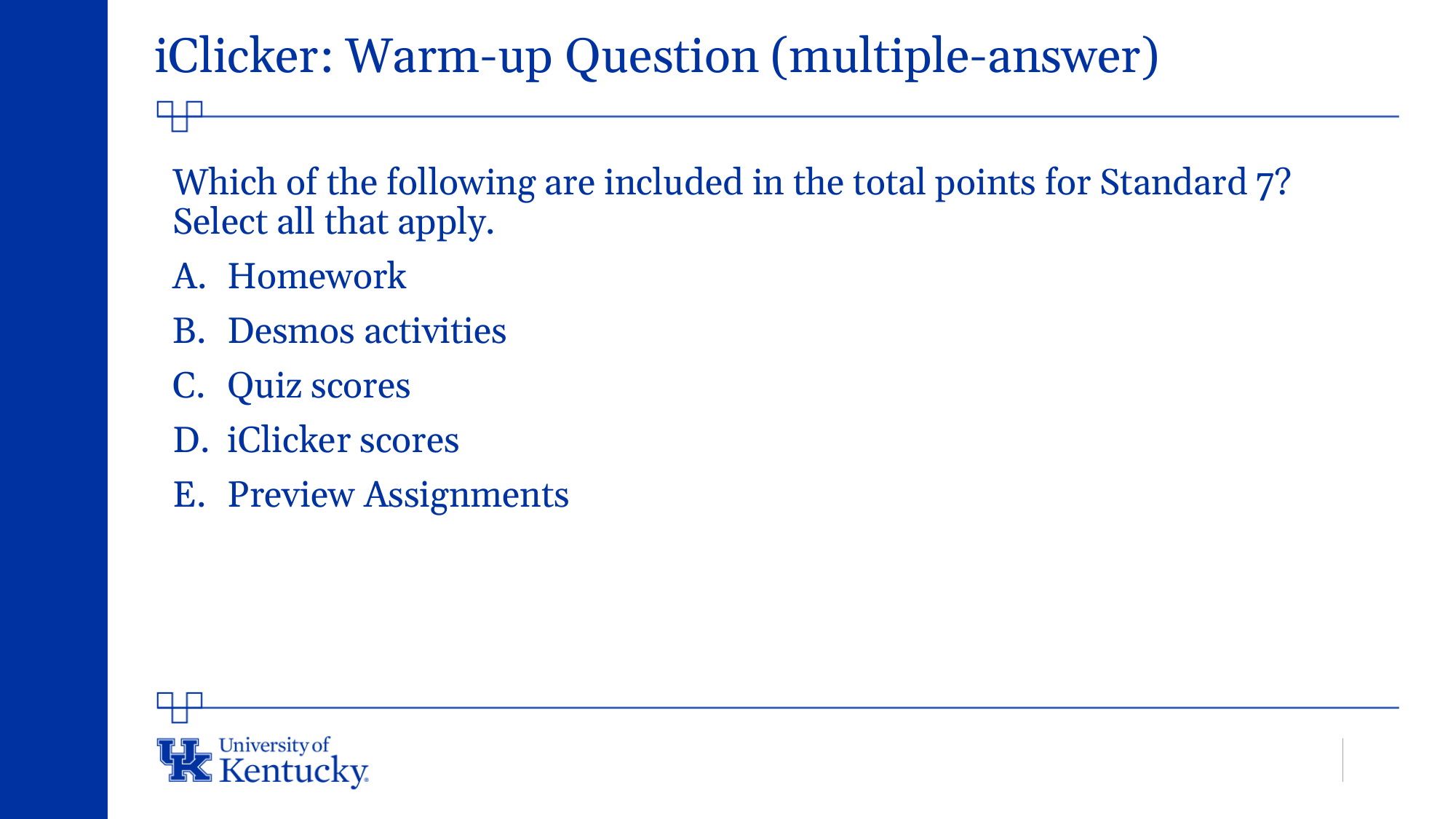

# iClicker: Warm-up Question (multiple-answer)
Which of the following are included in the total points for Standard 7? Select all that apply.
Homework
Desmos activities
Quiz scores
iClicker scores
Preview Assignments